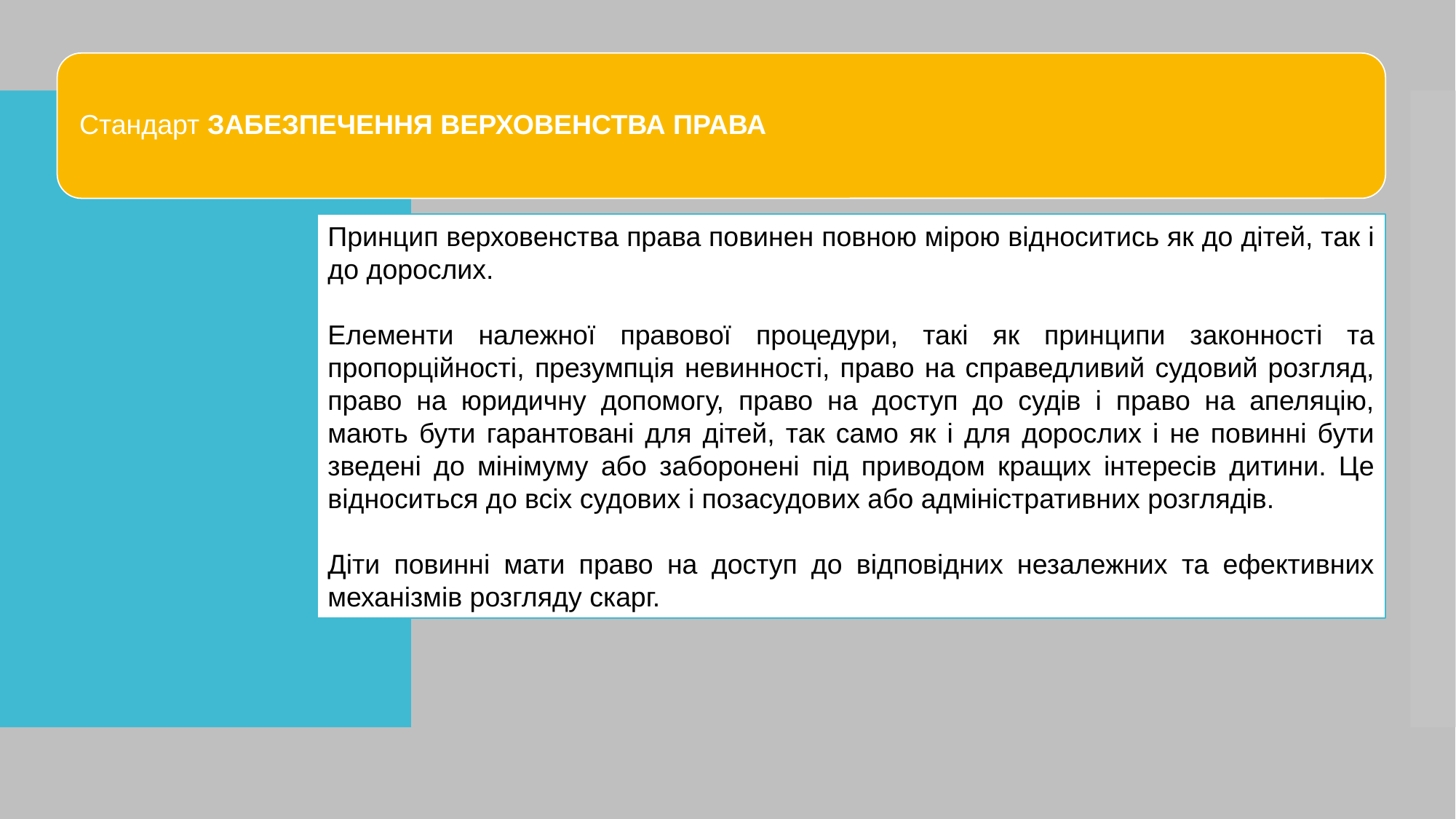

Стандарт ЗАБЕЗПЕЧЕННЯ ВЕРХОВЕНСТВА ПРАВА

Принцип верховенства права повинен повною мірою відноситись як до дітей, так і до дорослих.

Елементи належної правової процедури, такі як принципи законності та пропорційності, презумпція невинності, право на справедливий судовий розгляд, право на юридичну допомогу, право на доступ до судів і право на апеляцію, мають бути гарантовані для дітей, так само як і для дорослих і не повинні бути зведені до мінімуму або заборонені під приводом кращих інтересів дитини. Це відноситься до всіх судових і позасудових або адміністративних розглядів.

Діти повинні мати право на доступ до відповідних незалежних та ефективних механізмів розгляду скарг.